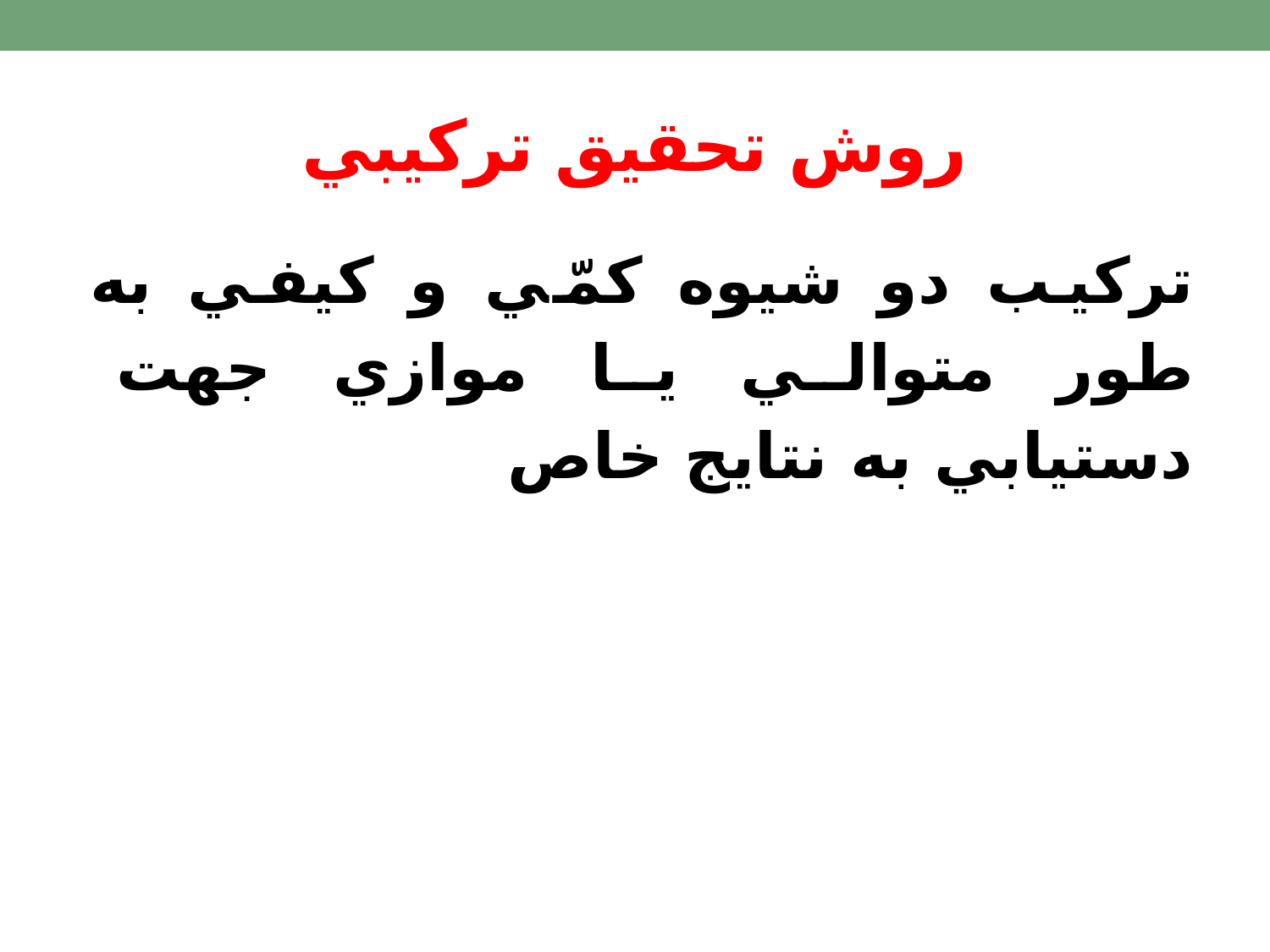

# روش تحقيق تركيبي
تركيب دو شيوه كمّي و كيفي به طور متوالي يا موازي جهت دستيابي به نتايج خاص